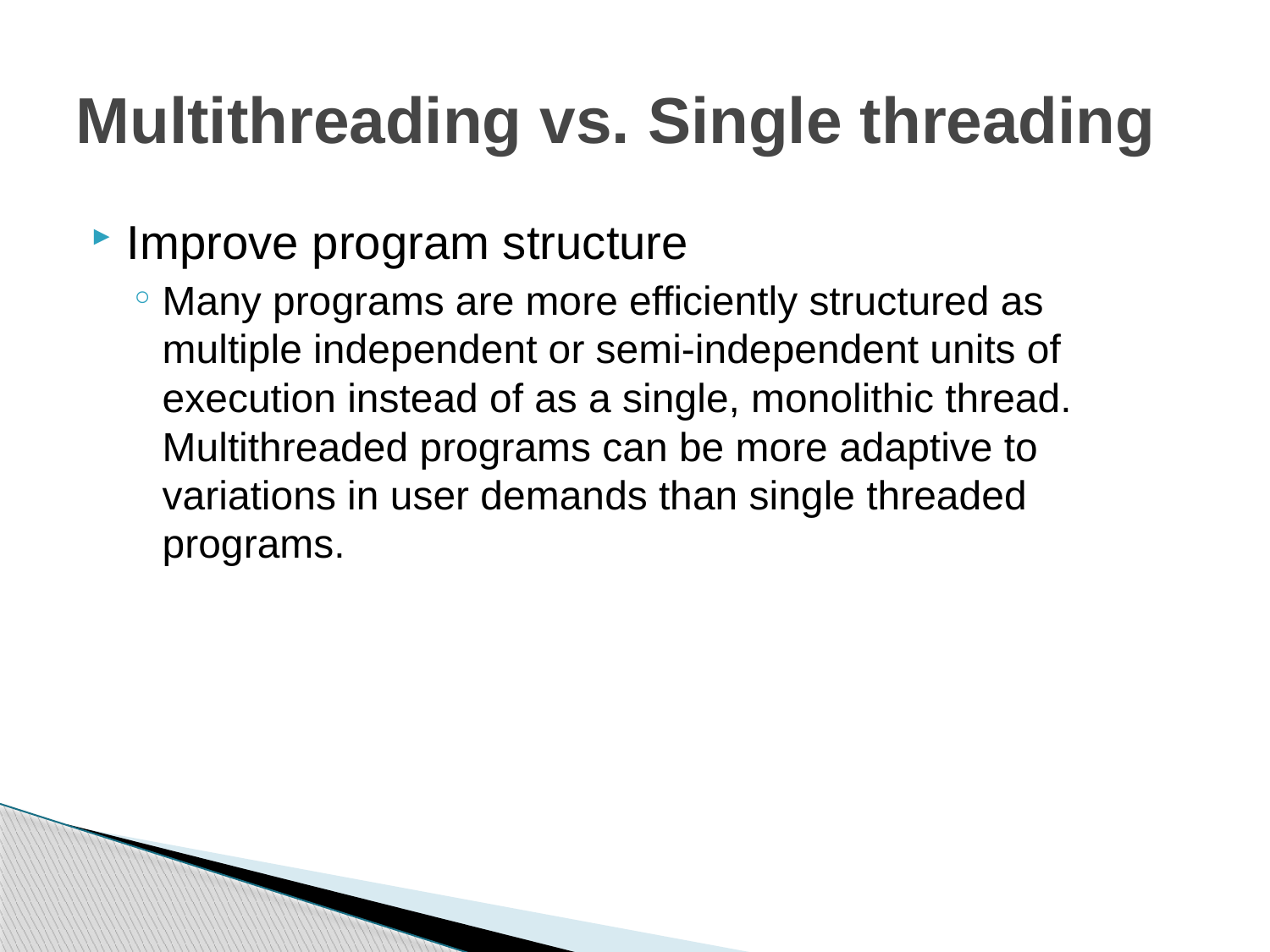

# Multithreading vs. Single threading
Improve program structure
Many programs are more efficiently structured as multiple independent or semi-independent units of execution instead of as a single, monolithic thread. Multithreaded programs can be more adaptive to variations in user demands than single threaded programs.